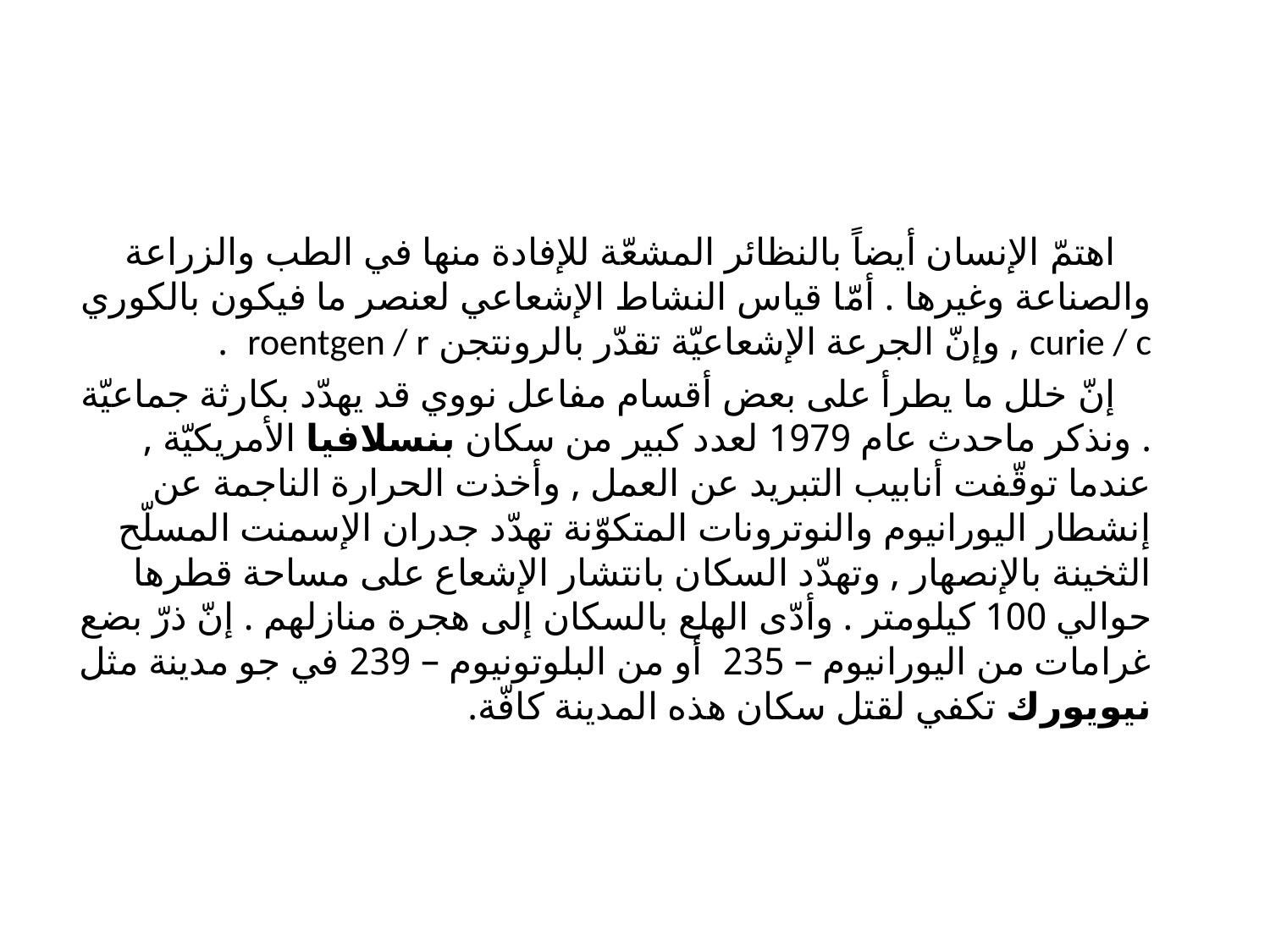

#
        اهتمّ الإنسان أيضاً بالنظائر المشعّة للإفادة منها في الطب والزراعة والصناعة وغيرها . أمّا قياس النشاط الإشعاعي لعنصر ما فيكون بالكوري curie / c , وإنّ الجرعة الإشعاعيّة تقدّر بالرونتجن roentgen / r  .
        إنّ خلل ما يطرأ على بعض أقسام مفاعل نووي قد يهدّد بكارثة جماعيّة . ونذكر ماحدث عام 1979 لعدد كبير من سكان بنسلافيا الأمريكيّة , عندما توقّفت أنابيب التبريد عن العمل , وأخذت الحرارة الناجمة عن إنشطار اليورانيوم والنوترونات المتكوّنة تهدّد جدران الإسمنت المسلّح الثخينة بالإنصهار , وتهدّد السكان بانتشار الإشعاع على مساحة قطرها حوالي 100 كيلومتر . وأدّى الهلع بالسكان إلى هجرة منازلهم . إنّ ذرّ بضع غرامات من اليورانيوم – 235  أو من البلوتونيوم – 239 في جو مدينة مثل نيويورك تكفي لقتل سكان هذه المدينة كافّة.